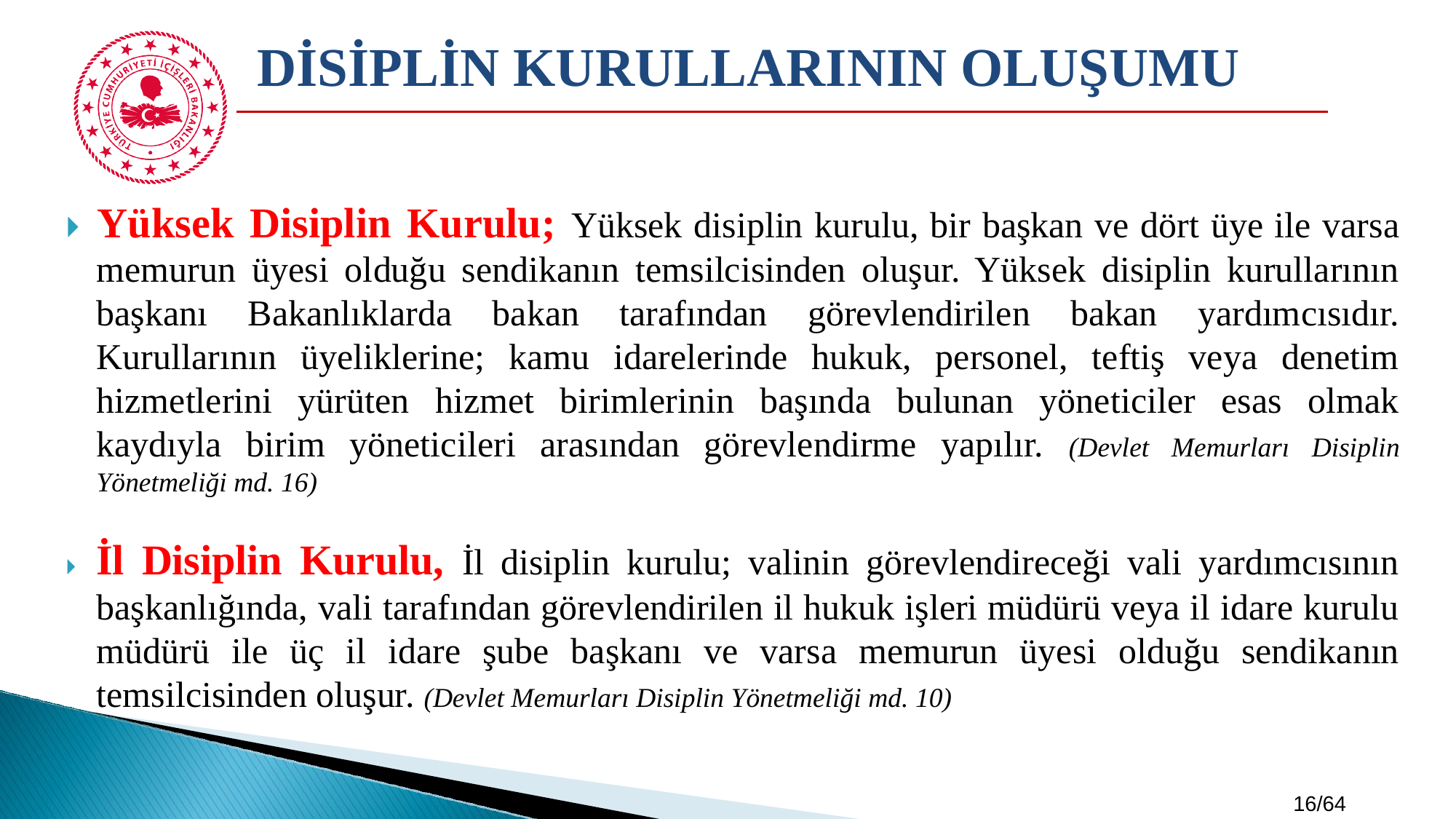

DİSİPLİN KURULLARININ OLUŞUMU
🞂​ Yüksek Disiplin Kurulu; Yüksek disiplin kurulu, bir başkan ve dört üye ile varsa memurun üyesi olduğu sendikanın temsilcisinden oluşur. Yüksek disiplin kurullarının başkanı Bakanlıklarda bakan tarafından görevlendirilen bakan yardımcısıdır. Kurullarının üyeliklerine; kamu idarelerinde hukuk, personel, teftiş veya denetim hizmetlerini yürüten hizmet birimlerinin başında bulunan yöneticiler esas olmak kaydıyla birim yöneticileri arasından görevlendirme yapılır. (Devlet Memurları Disiplin Yönetmeliği md. 16)

🞂​	İl Disiplin Kurulu, İl disiplin kurulu; valinin görevlendireceği vali yardımcısının başkanlığında, vali tarafından görevlendirilen il hukuk işleri müdürü veya il idare kurulu müdürü ile üç il idare şube başkanı ve varsa memurun üyesi olduğu sendikanın temsilcisinden oluşur. (Devlet Memurları Disiplin Yönetmeliği md. 10)